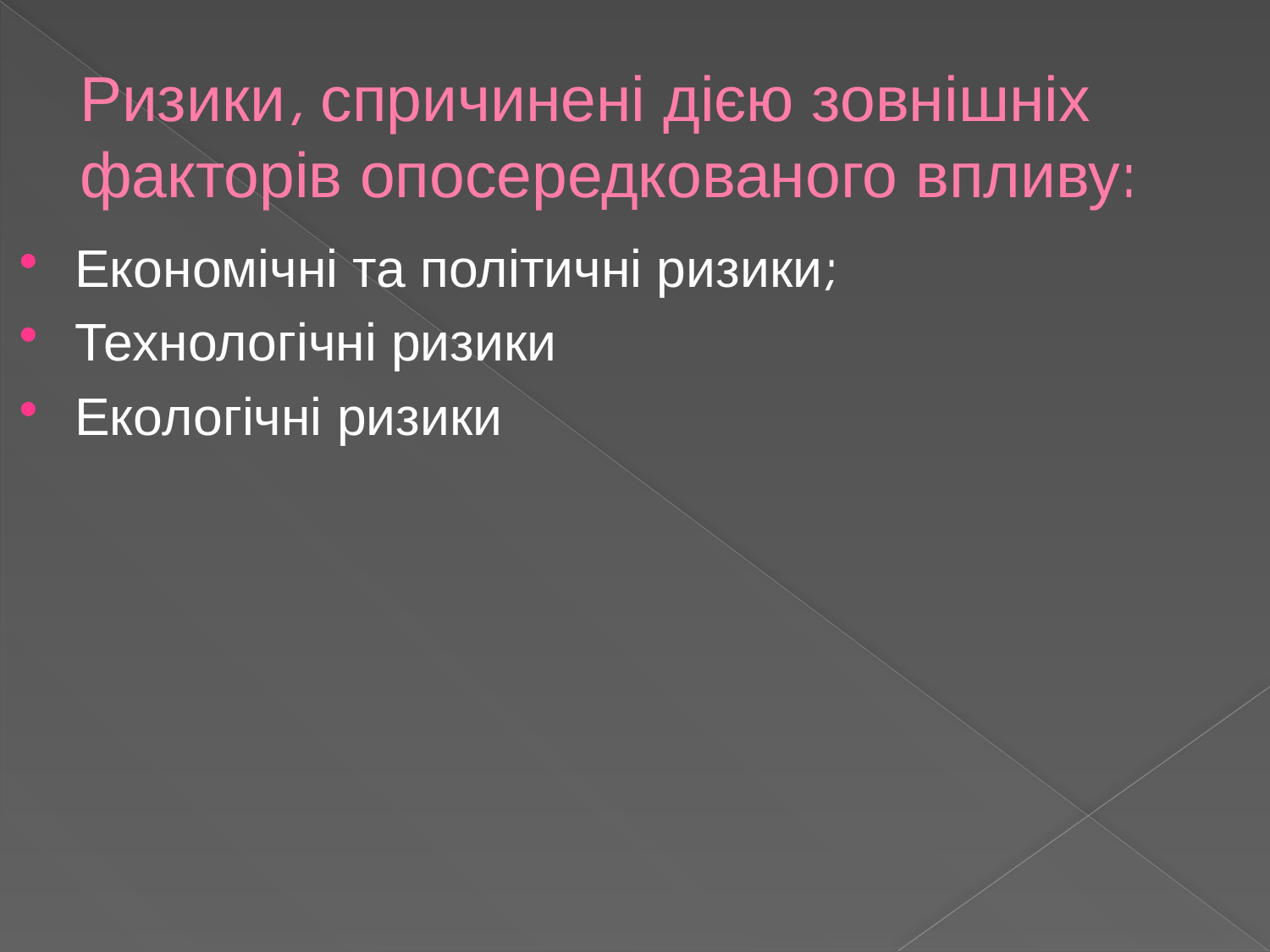

# Ризики, спричинені дією зовнішніх факторів опосередкованого впливу:
Економічні та політичні ризики;
Технологічні ризики
Екологічні ризики